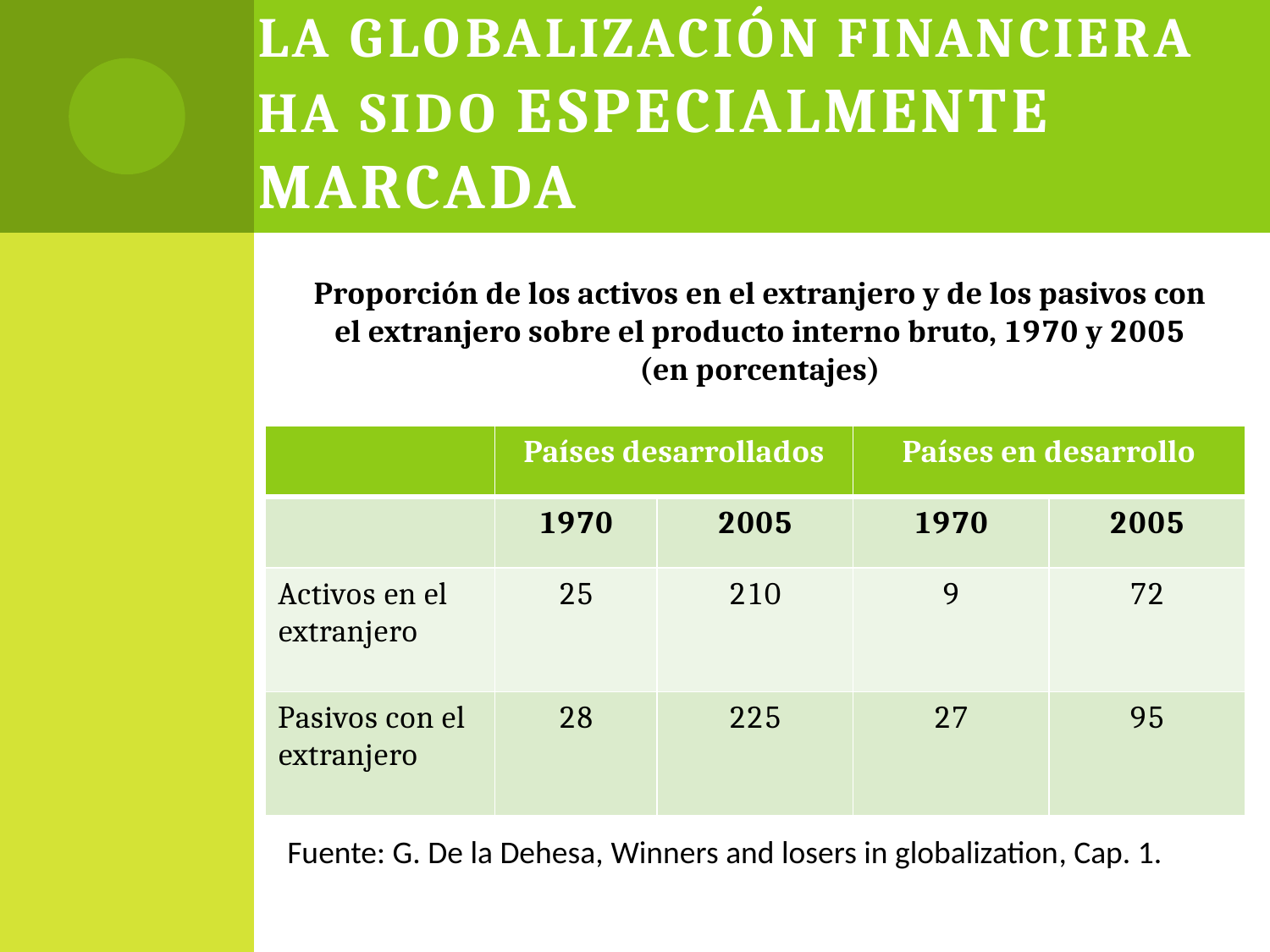

# LA GLOBALIZACIÓN FINANCIERA HA SIDO especialmente marcada
Proporción de los activos en el extranjero y de los pasivos con el extranjero sobre el producto interno bruto, 1970 y 2005 (en porcentajes)
|  | Países desarrollados |  | Países en desarrollo |  |
| --- | --- | --- | --- | --- |
|  | 1970 | 2005 | 1970 | 2005 |
| Activos en el extranjero | 25 | 210 | 9 | 72 |
| Pasivos con el extranjero | 28 | 225 | 27 | 95 |
Fuente: G. De la Dehesa, Winners and losers in globalization, Cap. 1.